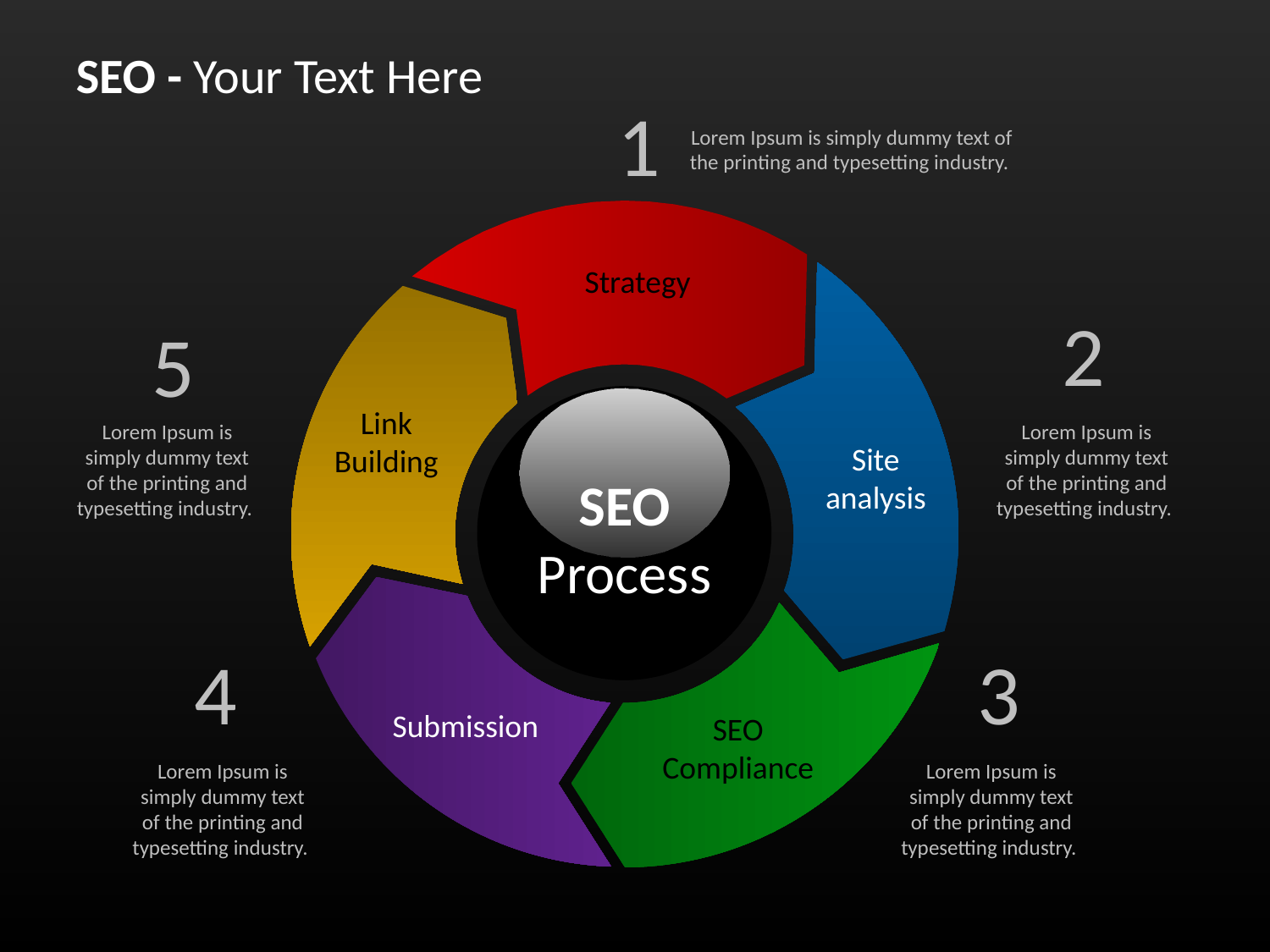

SEO - Your Text Here
1
Lorem Ipsum is simply dummy text of the printing and typesetting industry.

Strategy

2
5

Link
Building
Lorem Ipsum is simply dummy text of the printing and typesetting industry.
Lorem Ipsum is simply dummy text of the printing and typesetting industry.
Site
analysis
SEO Process

4
3
Submission
SEO
Compliance
Lorem Ipsum is simply dummy text of the printing and typesetting industry.
Lorem Ipsum is simply dummy text of the printing and typesetting industry.